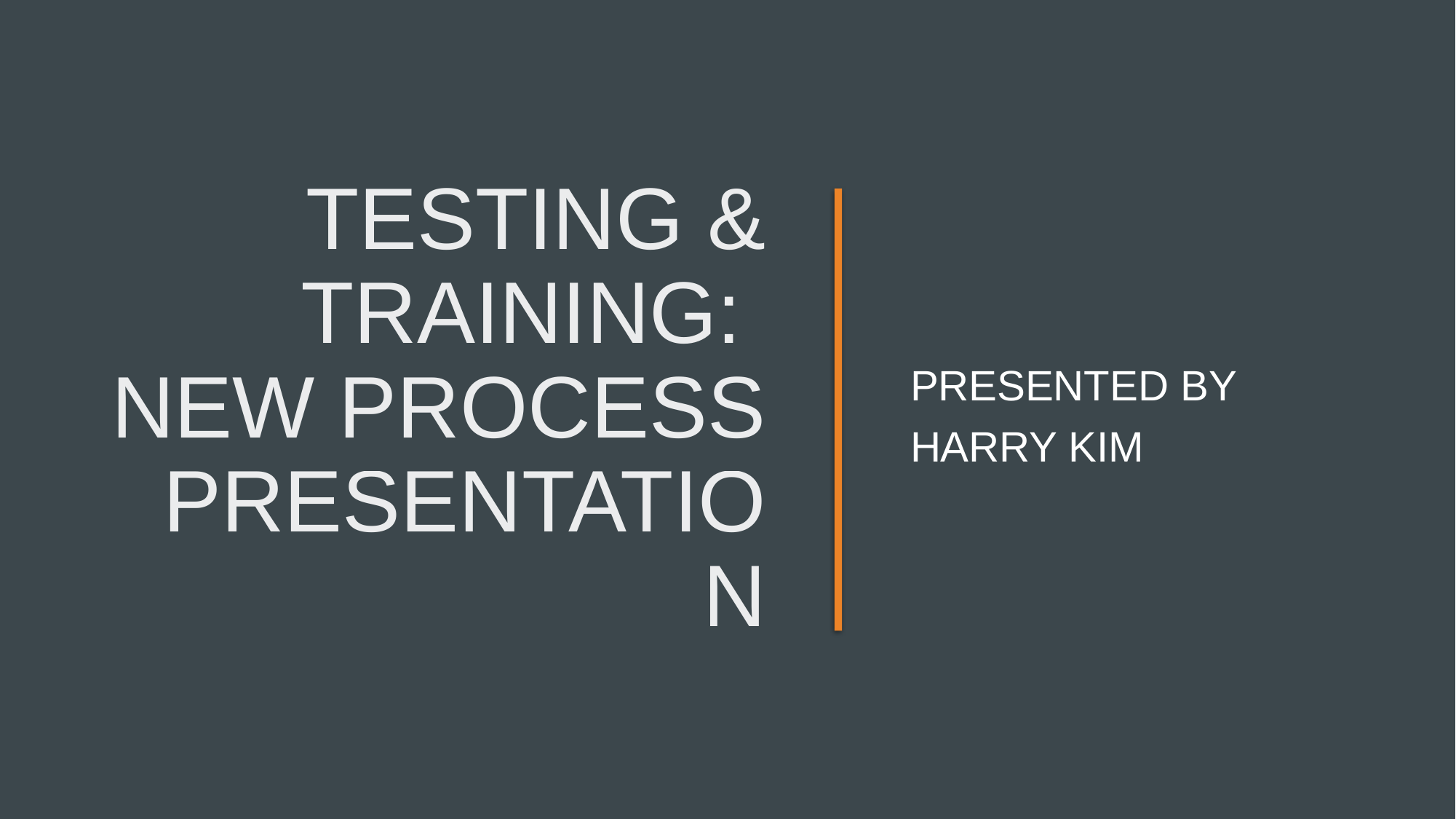

# Testing & Training: New Process Presentation
Presented by Harry Kim